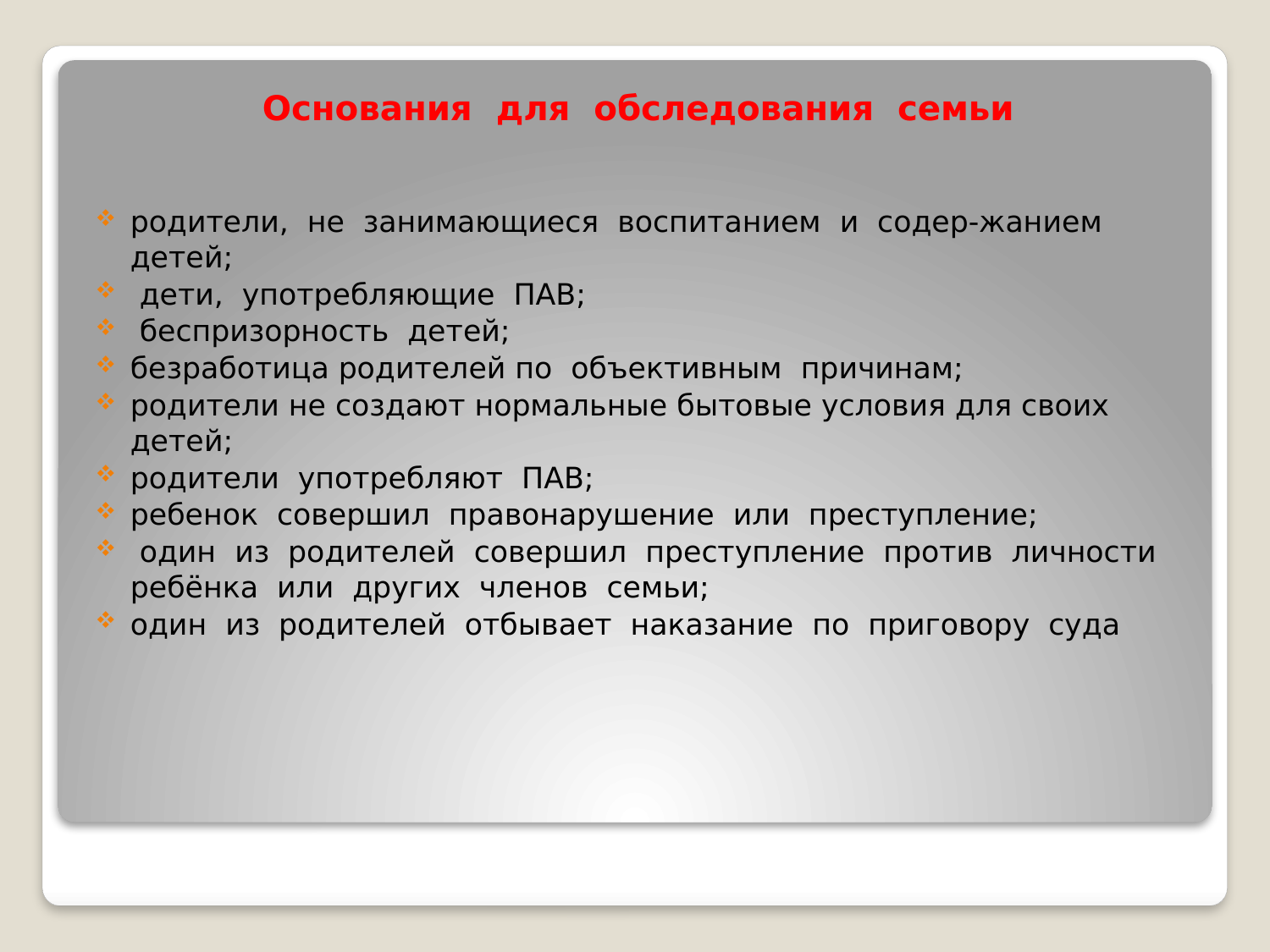

Основания  для  обследования  семьи

родители,  не  занимающиеся  воспитанием  и  содер-жанием  детей;
 дети,  употребляющие  ПАВ;
 беспризорность  детей;
безработица родителей по  объективным  причинам;
родители не создают нормальные бытовые условия для своих детей;
родители  употребляют  ПАВ;
ребенок  совершил  правонарушение  или  преступление;
 один  из  родителей  совершил  преступление  против  личности  ребёнка  или  других  членов  семьи;
один  из  родителей  отбывает  наказание  по  приговору  суда
#